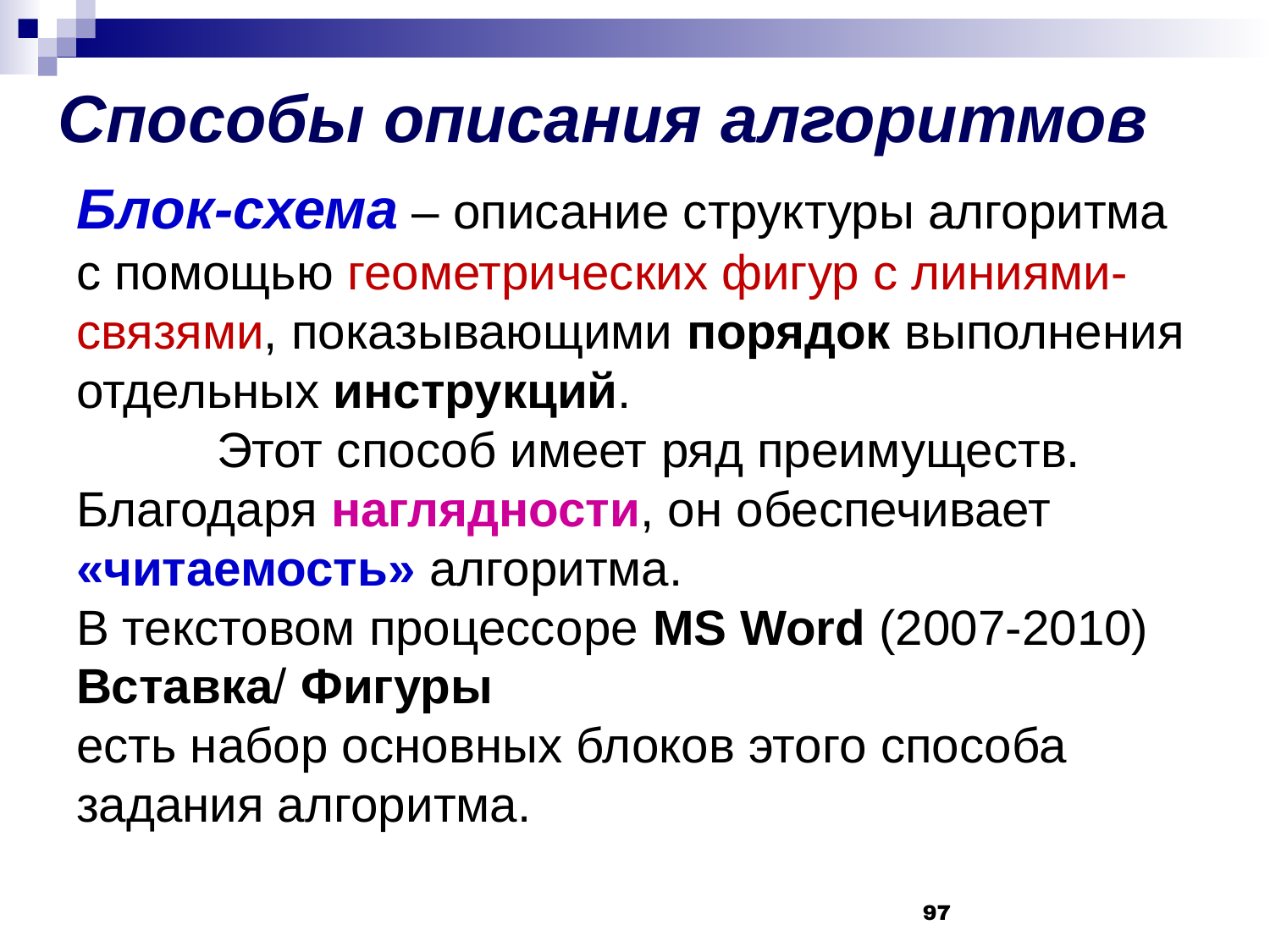

# Способы описания алгоритмов
Блок-схема – описание структуры алгоритма с помощью геометрических фигур с линиями-связями, показывающими порядок выполнения отдельных инструкций.
	 Этот способ имеет ряд преимуществ. Благодаря наглядности, он обеспечивает «читаемость» алгоритма.
В текстовом процессоре MS Word (2007-2010)  Вставка/ Фигуры
есть набор основных блоков этого способа  задания алгоритма.

97